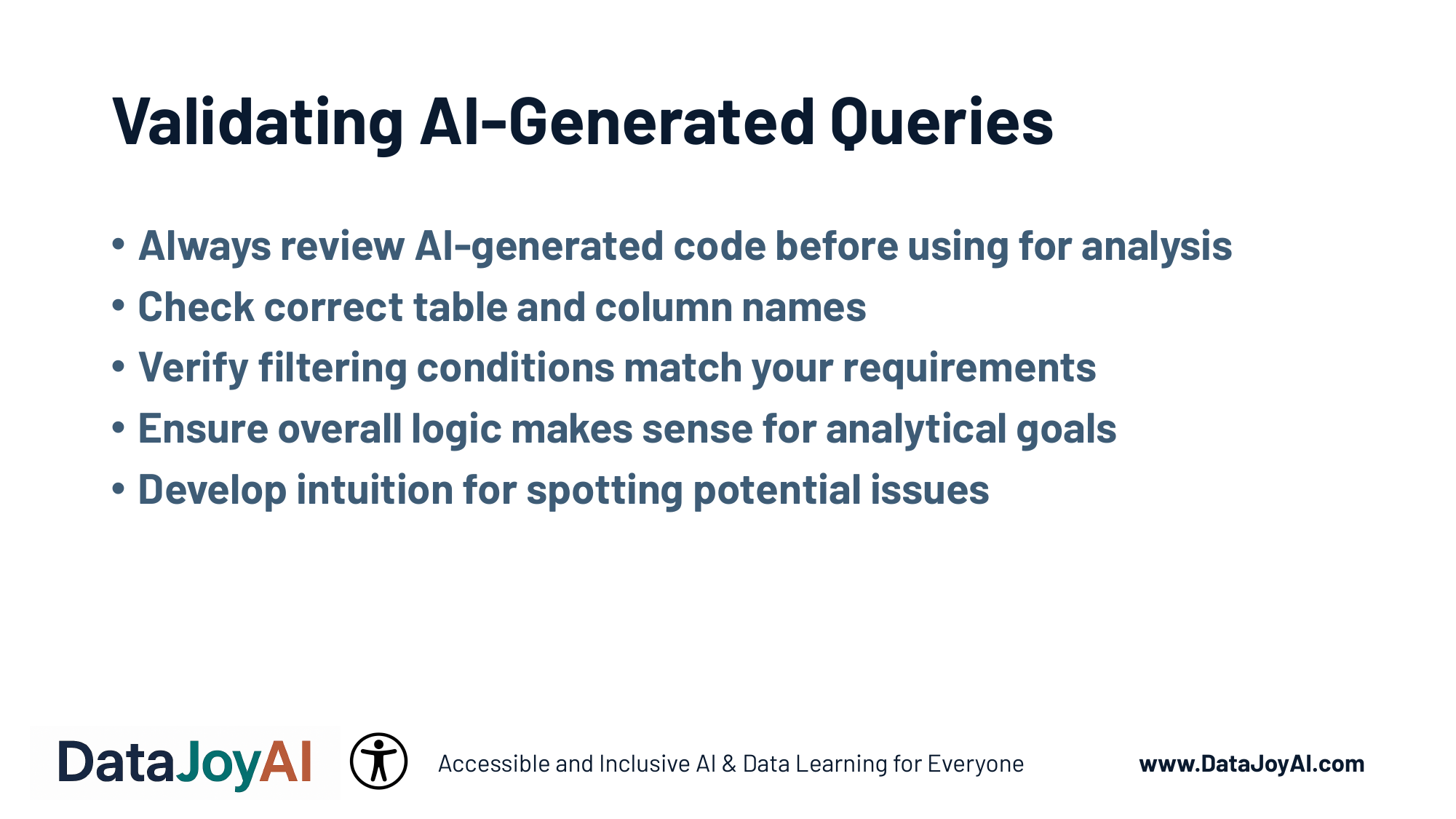

# Validating AI-Generated Queries
Always review AI-generated code before using for analysis
Check correct table and column names
Verify filtering conditions match your requirements
Ensure overall logic makes sense for analytical goals
Develop intuition for spotting potential issues